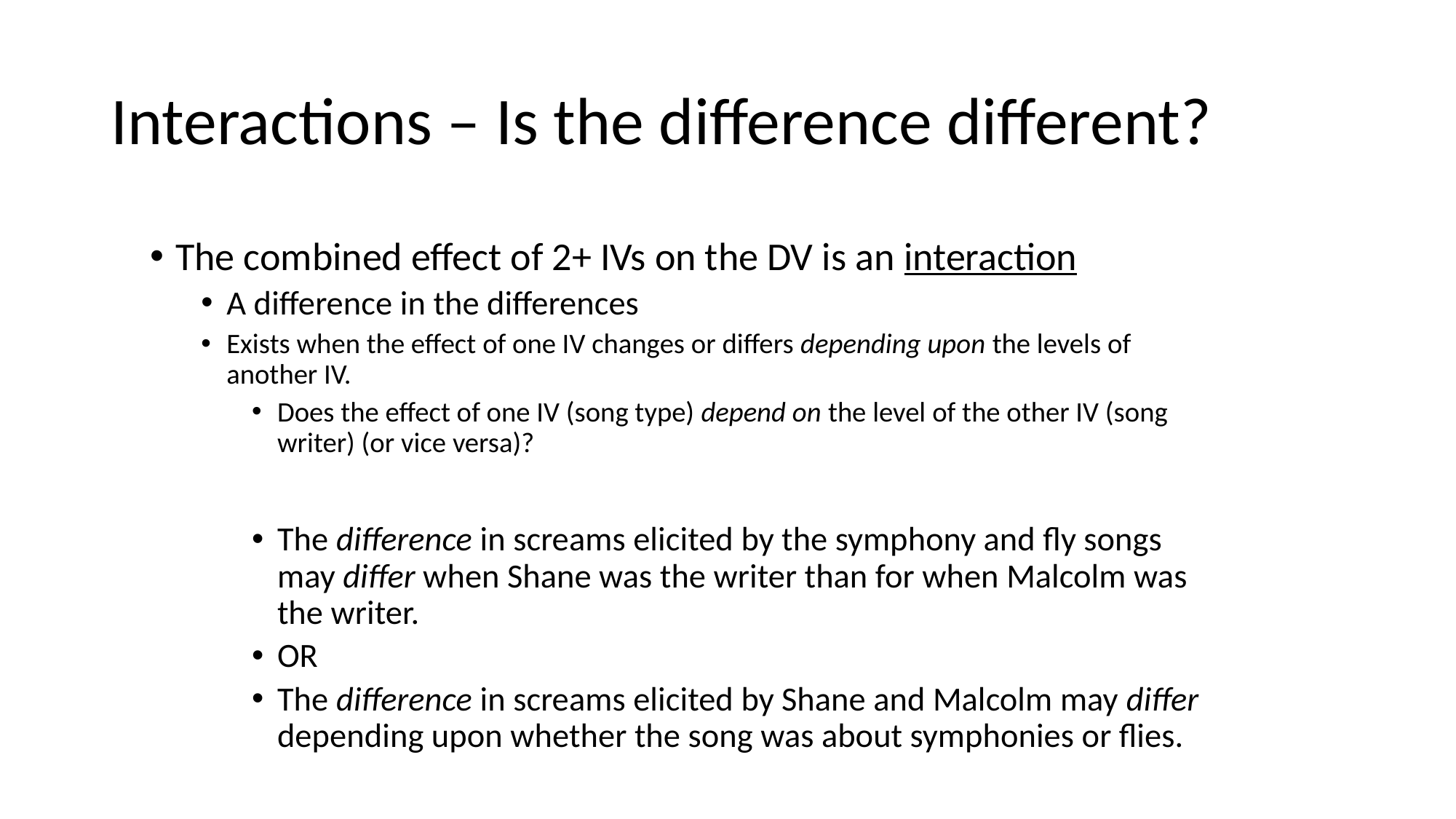

# Interactions – Is the difference different?
The combined effect of 2+ IVs on the DV is an interaction
A difference in the differences
Exists when the effect of one IV changes or differs depending upon the levels of another IV.
Does the effect of one IV (song type) depend on the level of the other IV (song writer) (or vice versa)?

The difference in screams elicited by the symphony and fly songs may differ when Shane was the writer than for when Malcolm was the writer.
OR
The difference in screams elicited by Shane and Malcolm may differ depending upon whether the song was about symphonies or flies.